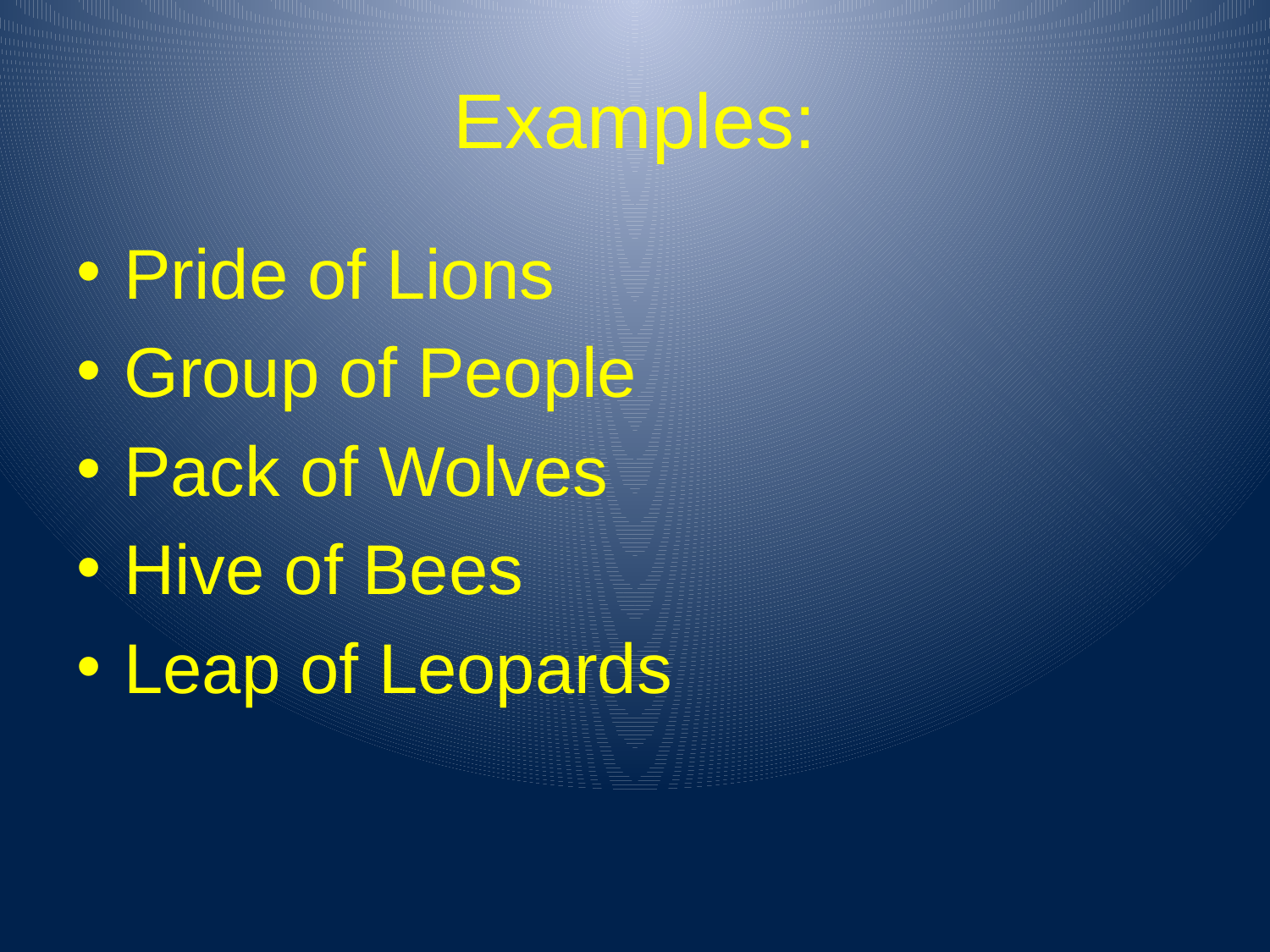

# Examples:
Pride of Lions
Group of People
Pack of Wolves
Hive of Bees
Leap of Leopards